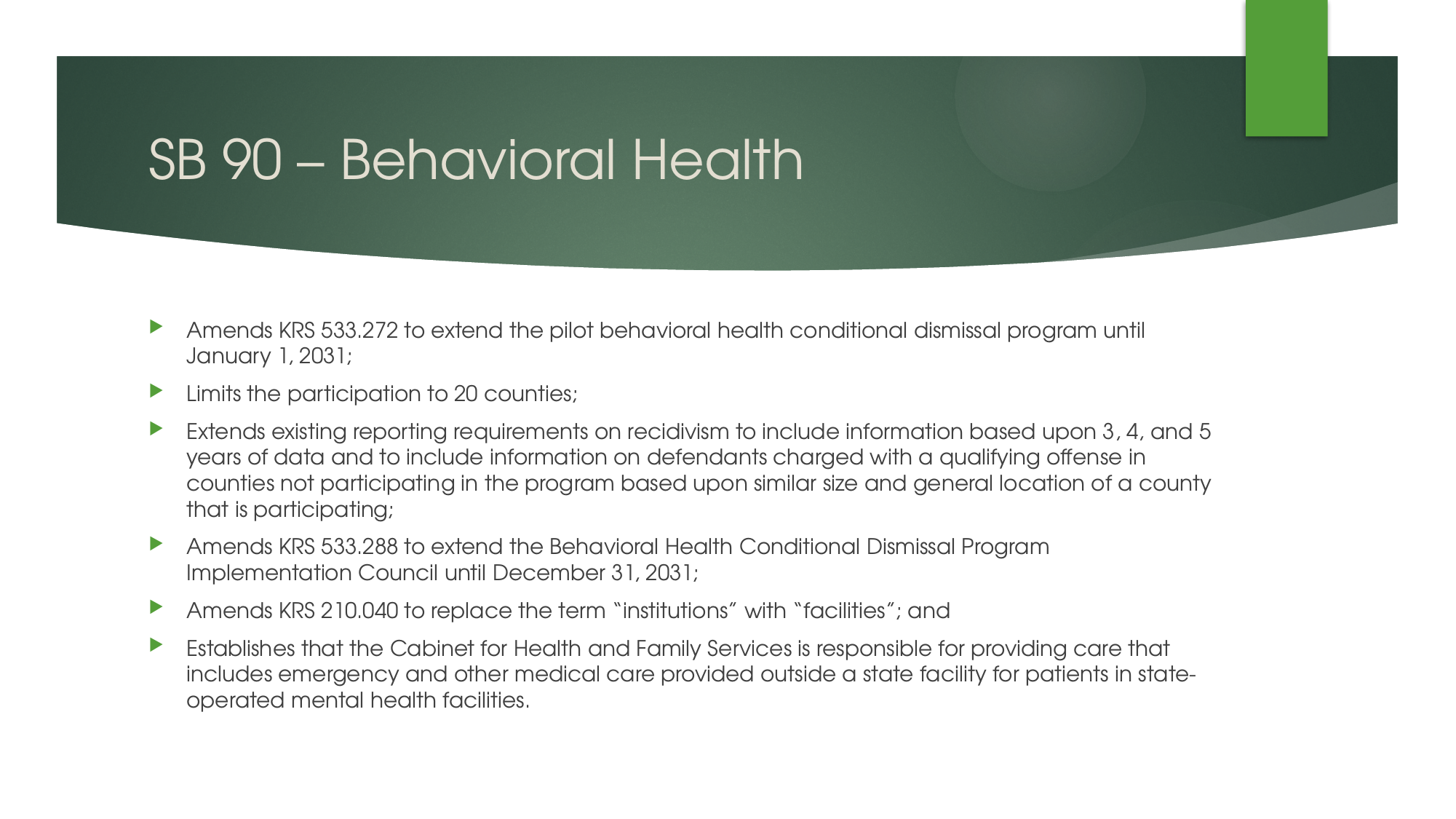

# SB 90 – Behavioral Health
Amends KRS 533.272 to extend the pilot behavioral health conditional dismissal program until January 1, 2031;
Limits the participation to 20 counties;
Extends existing reporting requirements on recidivism to include information based upon 3, 4, and 5 years of data and to include information on defendants charged with a qualifying offense in counties not participating in the program based upon similar size and general location of a county that is participating;
Amends KRS 533.288 to extend the Behavioral Health Conditional Dismissal Program Implementation Council until December 31, 2031;
Amends KRS 210.040 to replace the term “institutions” with “facilities”; and
Establishes that the Cabinet for Health and Family Services is responsible for providing care that includes emergency and other medical care provided outside a state facility for patients in state-operated mental health facilities.